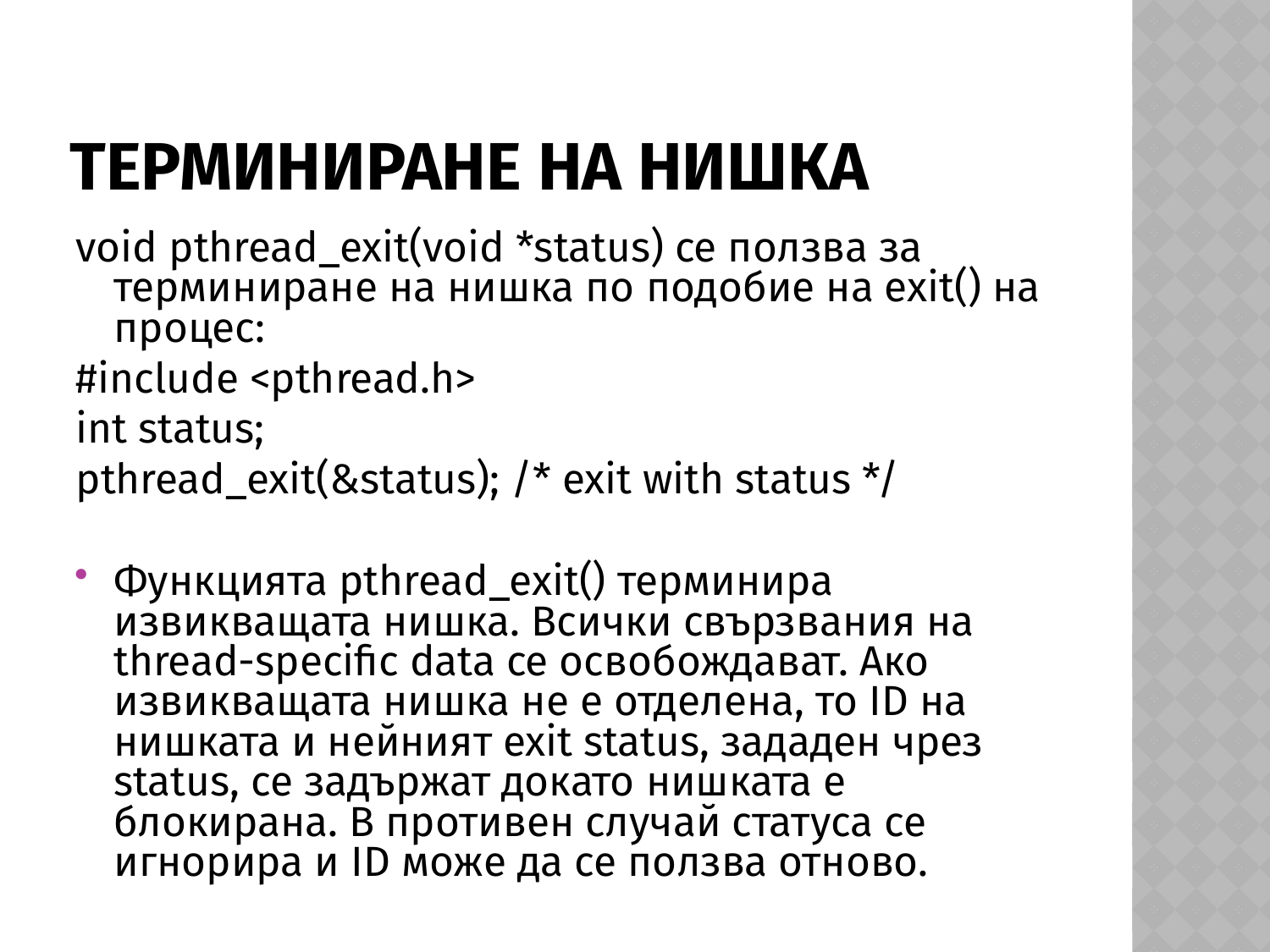

# Терминиране на нишка
void pthread_exit(void *status) се ползва за терминиране на нишка по подобие на exit() на процес:
#include <pthread.h>
int status;
pthread_exit(&status); /* exit with status */

Функцията pthread_exit() терминира извикващата нишка. Всички свързвания на thread-specific data се освобождават. Ако извикващата нишка не е отделена, то ID на нишката и нейният exit status, зададен чрез status, се задържат докато нишката е блокирана. В противен случай статуса се игнорира и ID може да се ползва отново.